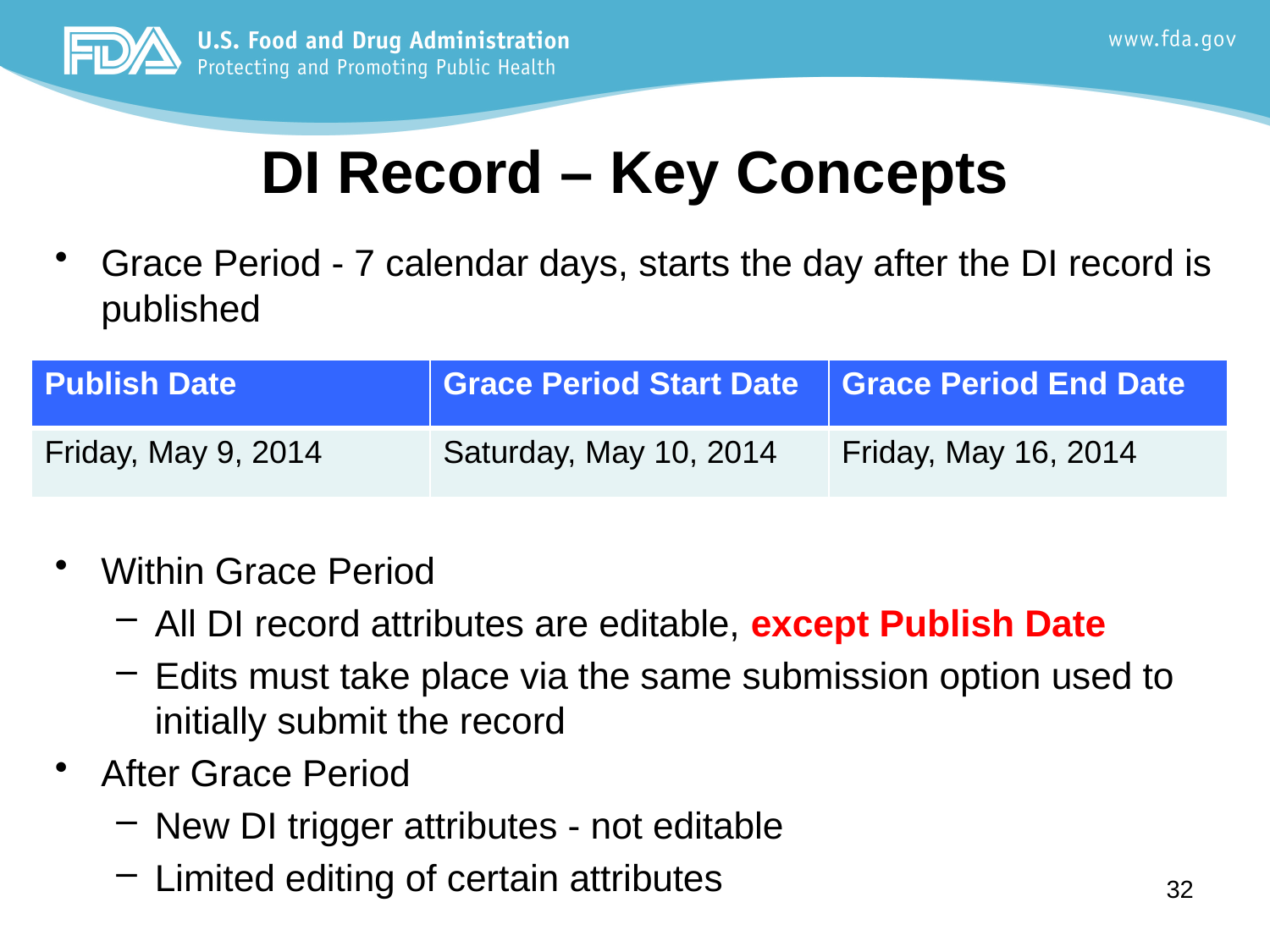

DI Record – Key Concepts
Grace Period - 7 calendar days, starts the day after the DI record is published

Within Grace Period
All DI record attributes are editable, except Publish Date
Edits must take place via the same submission option used to initially submit the record
After Grace Period
New DI trigger attributes - not editable
Limited editing of certain attributes

| Publish Date | Grace Period Start Date | Grace Period End Date |
| --- | --- | --- |
| Friday, May 9, 2014 | Saturday, May 10, 2014 | Friday, May 16, 2014 |
32